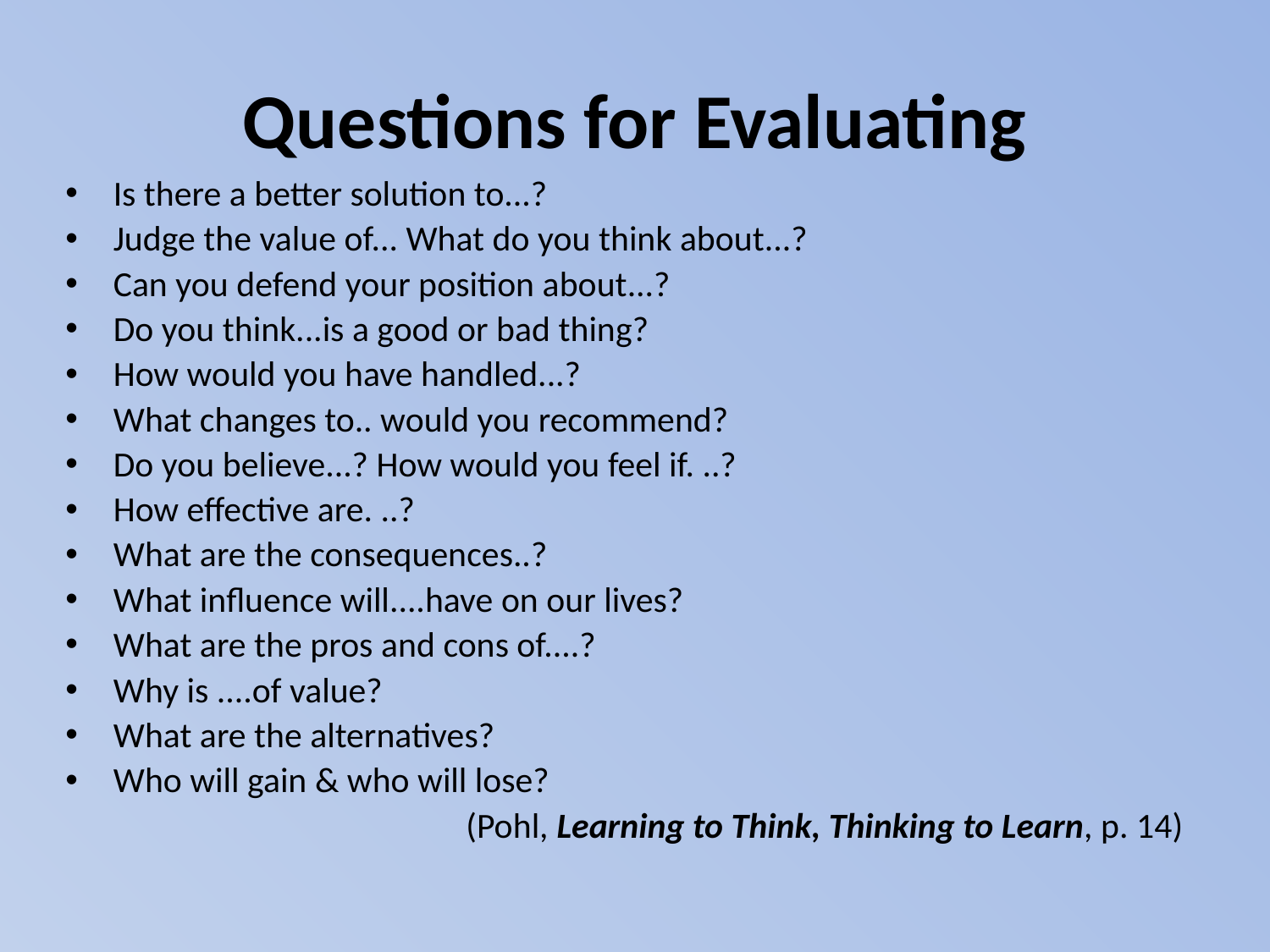

# Questions for Evaluating
Is there a better solution to...?
Judge the value of... What do you think about...?
Can you defend your position about...?
Do you think...is a good or bad thing?
How would you have handled...?
What changes to.. would you recommend?
Do you believe...? How would you feel if. ..?
How effective are. ..?
What are the consequences..?
What influence will....have on our lives?
What are the pros and cons of....?
Why is ....of value?
What are the alternatives?
Who will gain & who will lose?
(Pohl, Learning to Think, Thinking to Learn, p. 14)